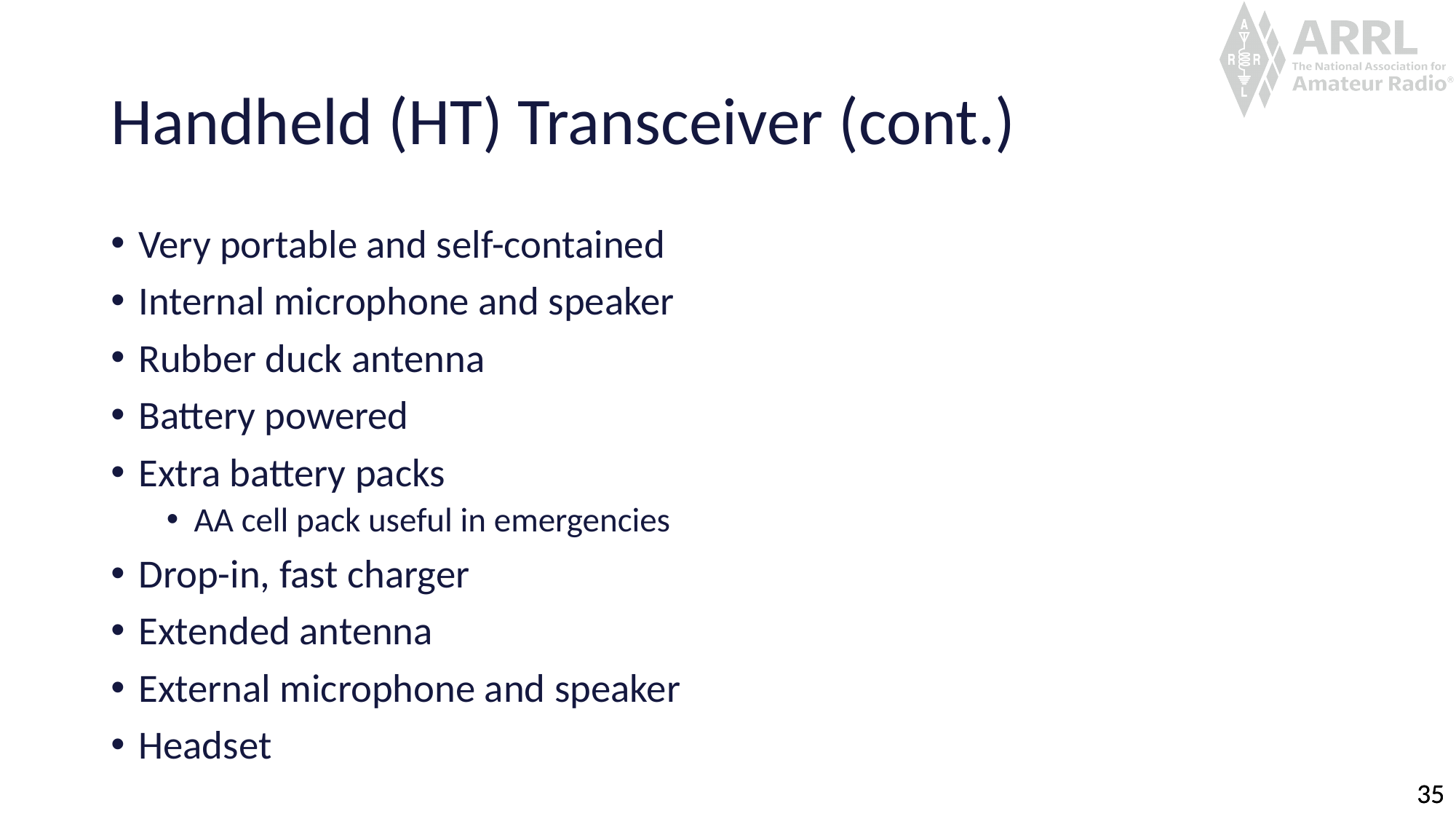

# Handheld (HT) Transceiver (cont.)
Very portable and self-contained
Internal microphone and speaker
Rubber duck antenna
Battery powered
Extra battery packs
AA cell pack useful in emergencies
Drop-in, fast charger
Extended antenna
External microphone and speaker
Headset